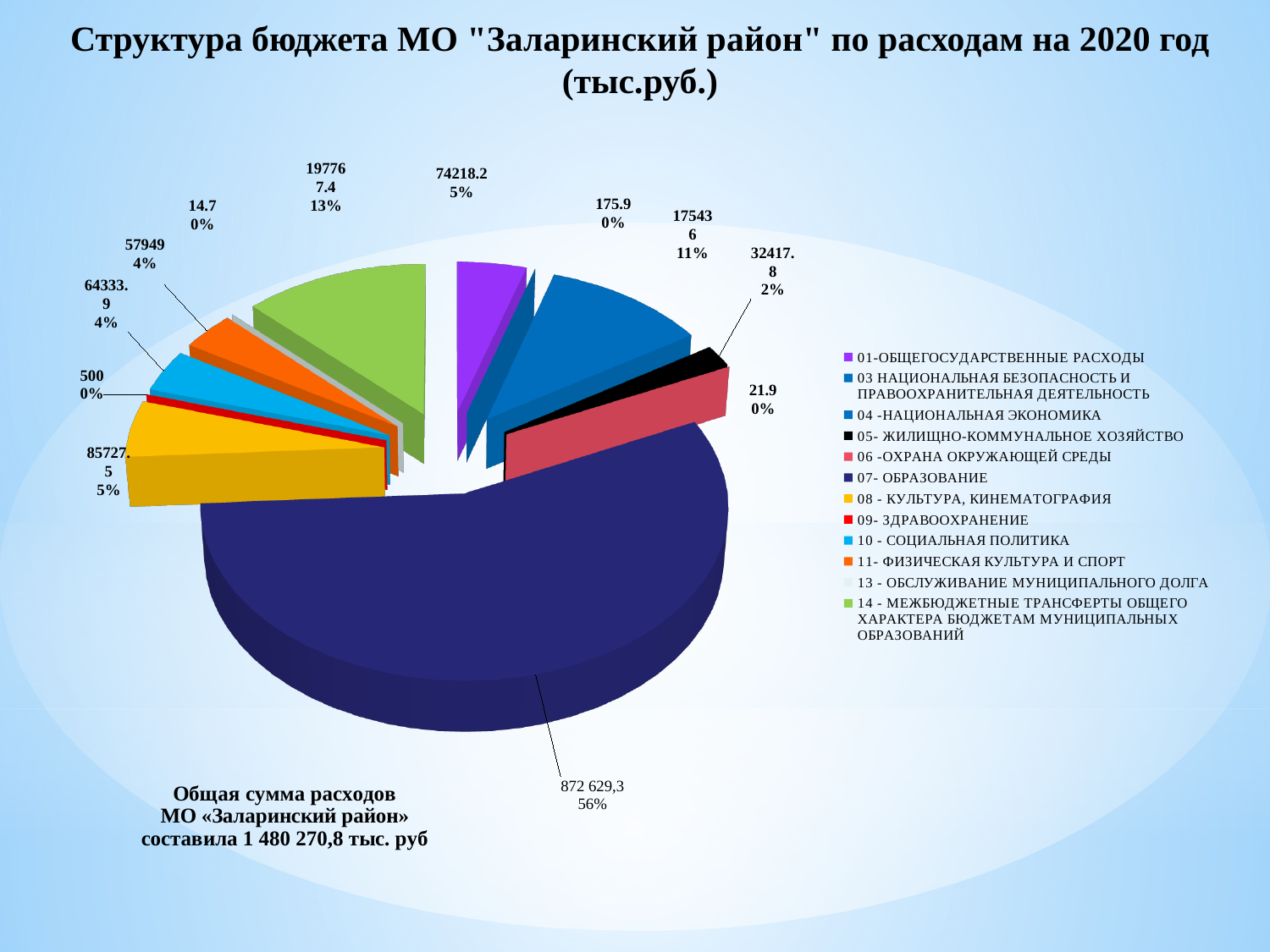

Структура бюджета МО "Заларинский район" по расходам на 2020 год (тыс.руб.)

[unsupported chart]